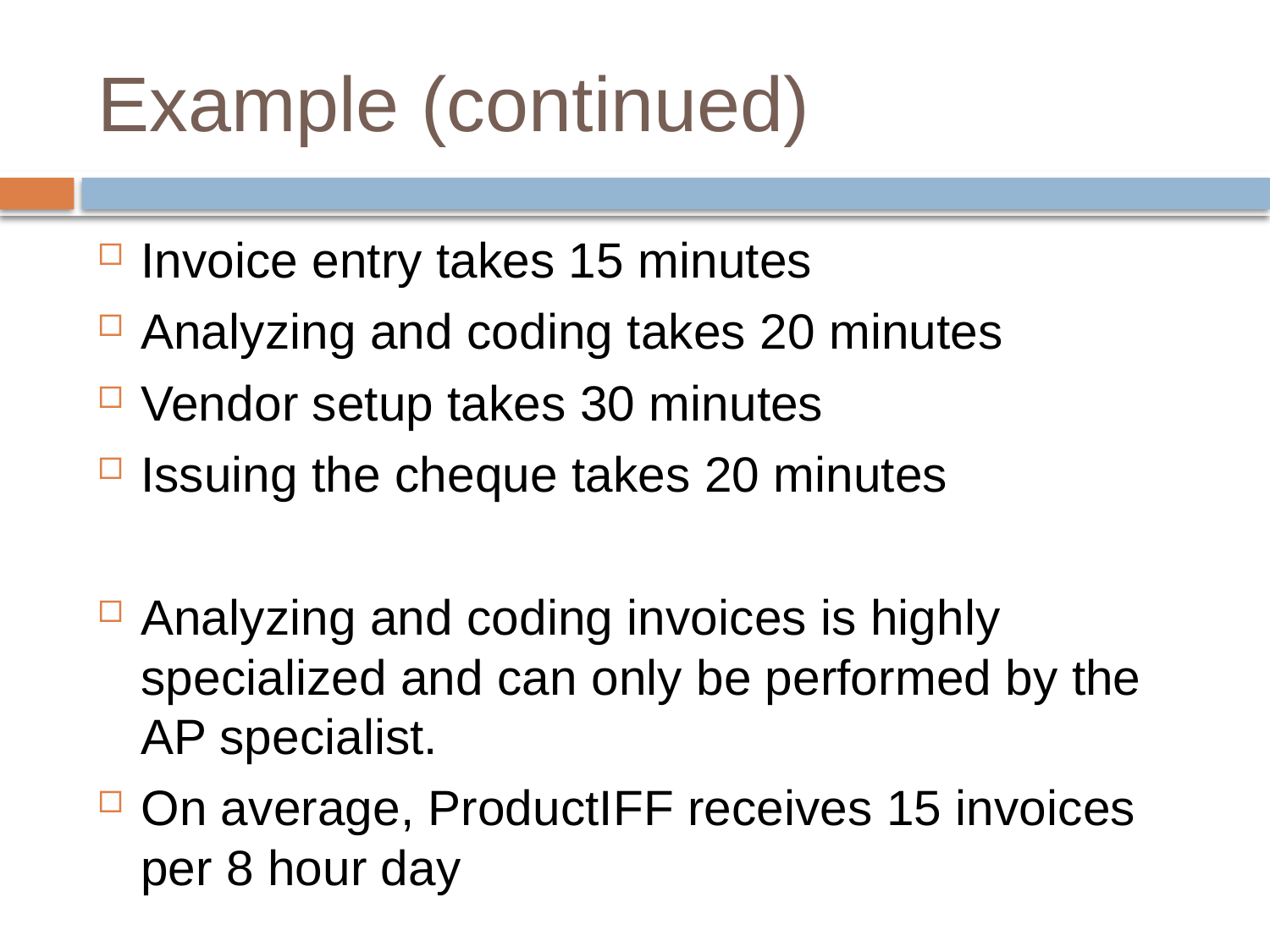

# Example (continued)
Invoice entry takes 15 minutes
Analyzing and coding takes 20 minutes
Vendor setup takes 30 minutes
Issuing the cheque takes 20 minutes

Analyzing and coding invoices is highly specialized and can only be performed by the AP specialist.
On average, ProductIFF receives 15 invoices per 8 hour day